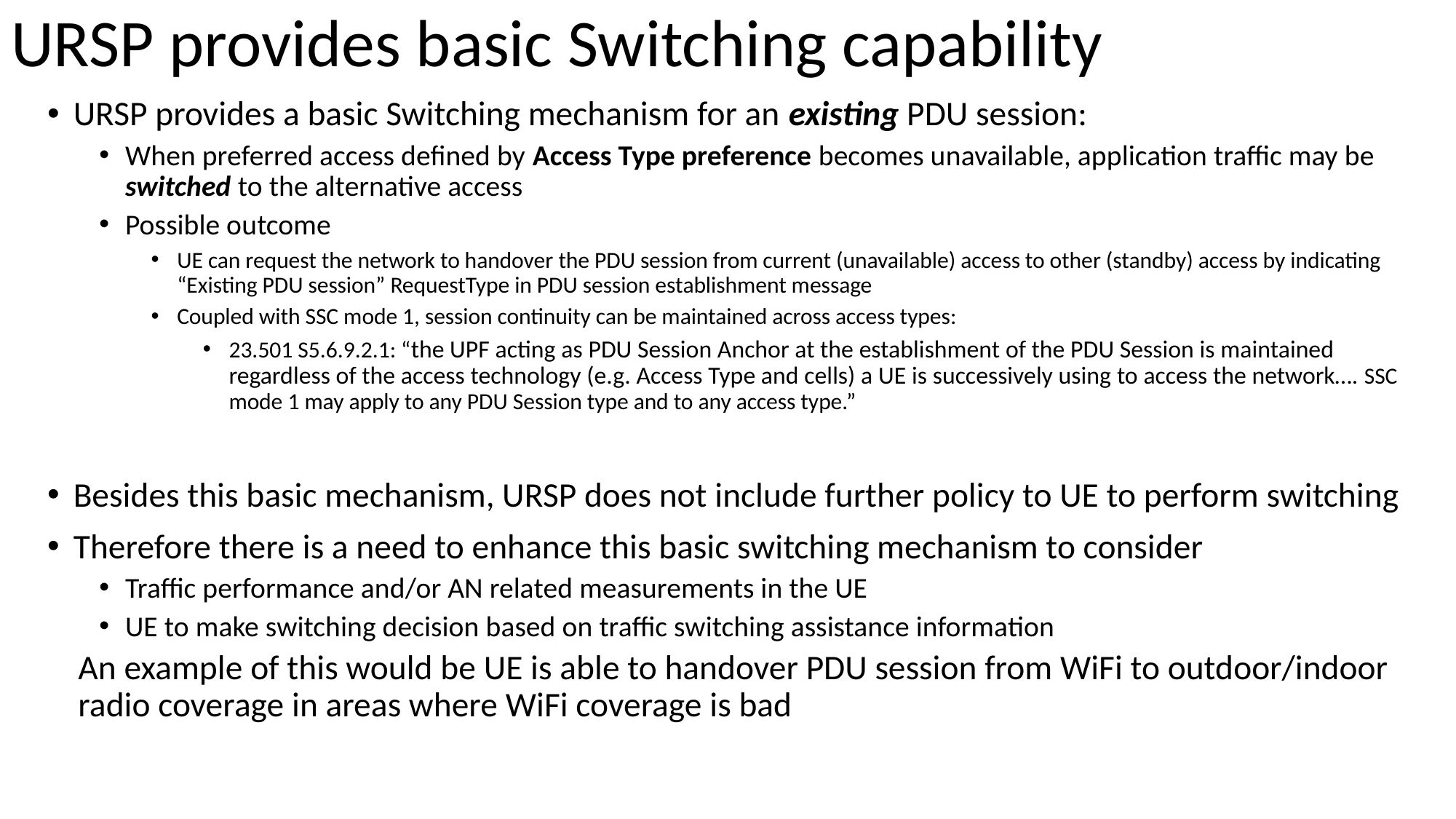

# URSP provides basic Switching capability
URSP provides a basic Switching mechanism for an existing PDU session:
When preferred access defined by Access Type preference becomes unavailable, application traffic may be switched to the alternative access
Possible outcome
UE can request the network to handover the PDU session from current (unavailable) access to other (standby) access by indicating “Existing PDU session” RequestType in PDU session establishment message
Coupled with SSC mode 1, session continuity can be maintained across access types:
23.501 S5.6.9.2.1: “the UPF acting as PDU Session Anchor at the establishment of the PDU Session is maintained regardless of the access technology (e.g. Access Type and cells) a UE is successively using to access the network…. SSC mode 1 may apply to any PDU Session type and to any access type.”

Besides this basic mechanism, URSP does not include further policy to UE to perform switching
Therefore there is a need to enhance this basic switching mechanism to consider
Traffic performance and/or AN related measurements in the UE
UE to make switching decision based on traffic switching assistance information
An example of this would be UE is able to handover PDU session from WiFi to outdoor/indoor radio coverage in areas where WiFi coverage is bad